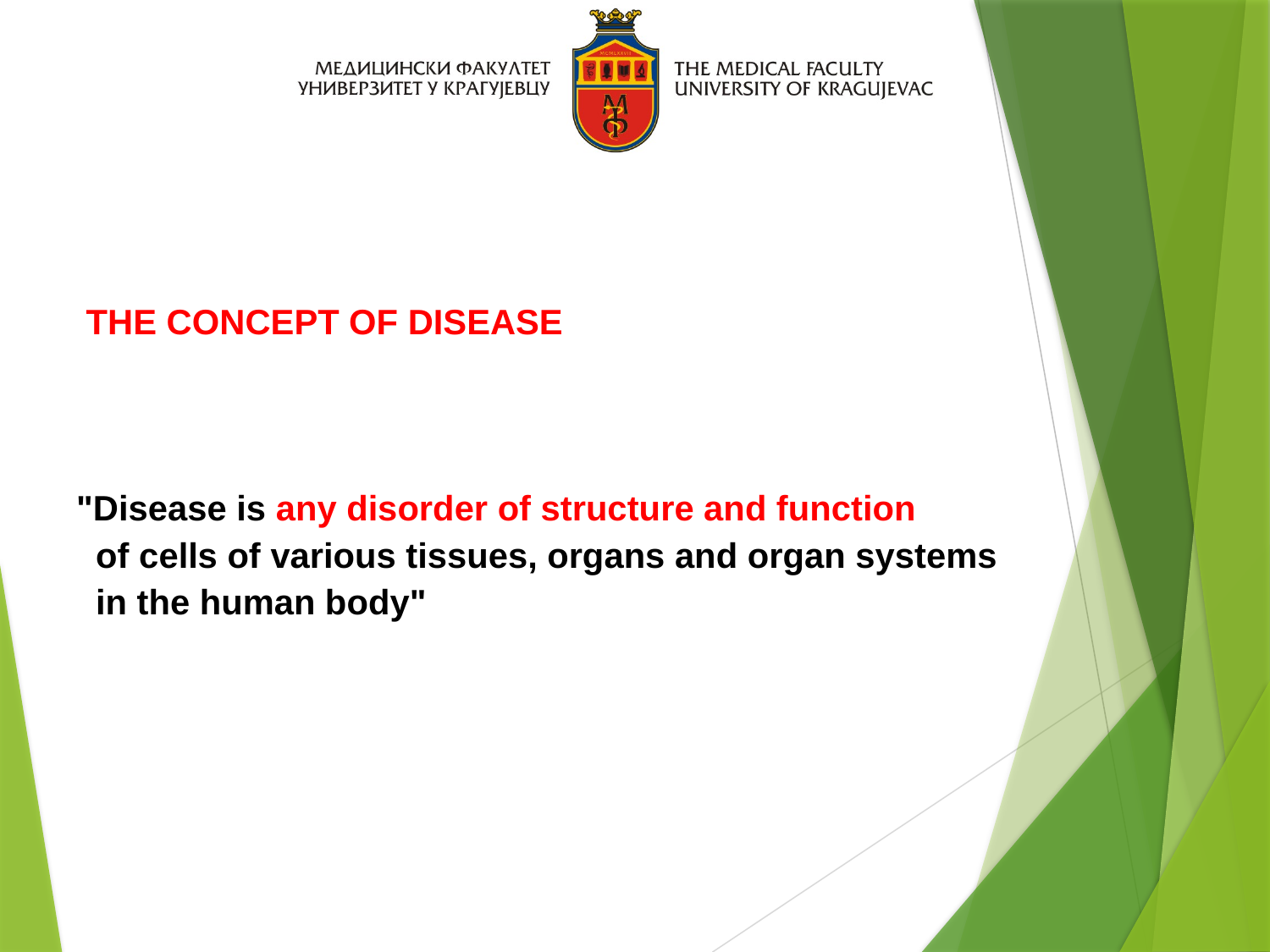

THE CONCEPT OF DISEASE

    "Disease is any disorder of structure and function
      of cells of various tissues, organs and organ systems
      in the human body"